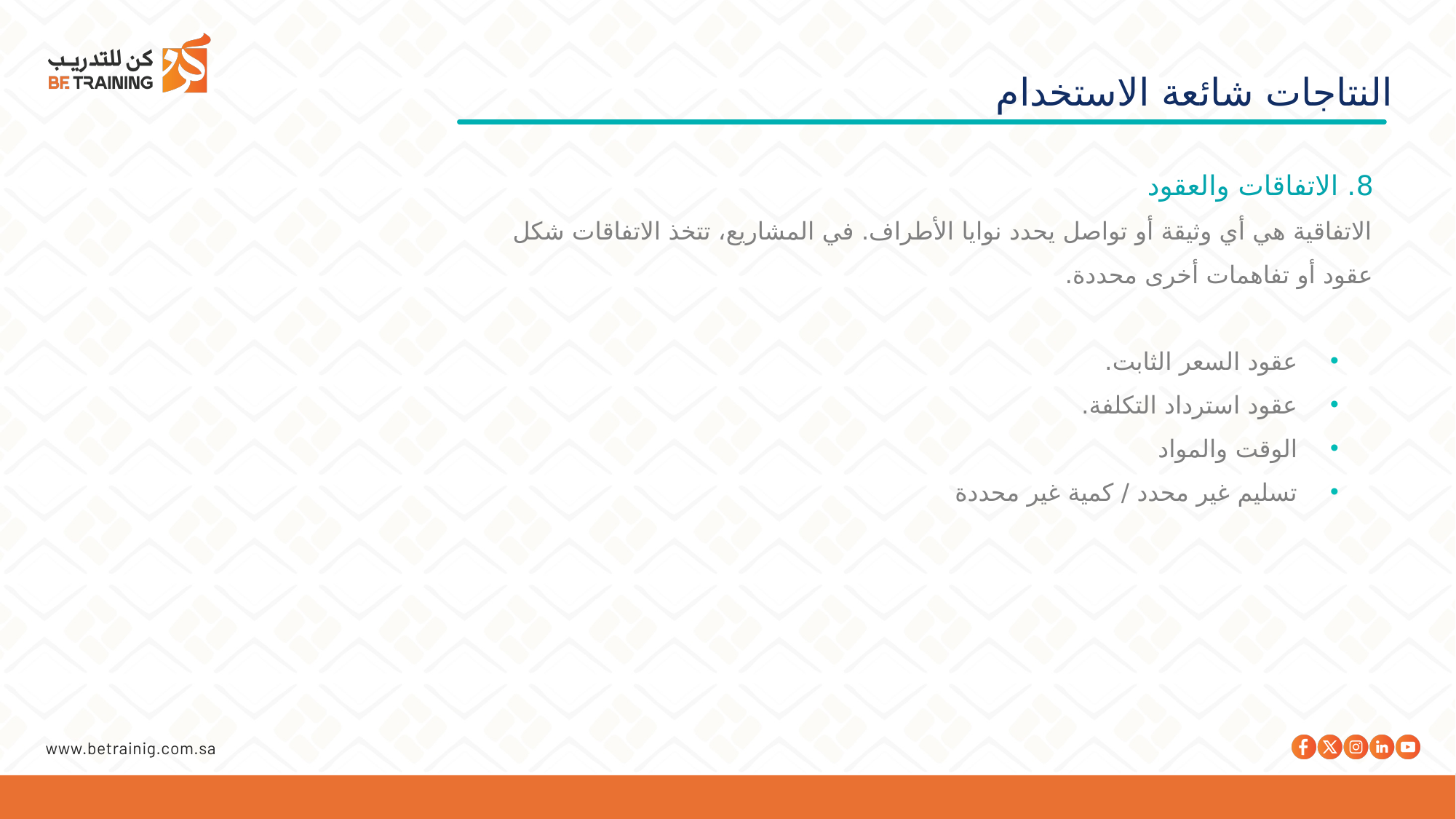

النتاجات شائعة الاستخدام
8. الاتفاقات والعقود
الاتفاقية هي أي وثيقة أو تواصل يحدد نوايا الأطراف. في المشاريع، تتخذ الاتفاقات شكل عقود أو تفاهمات أخرى محددة.

عقود السعر الثابت.
عقود استرداد التكلفة.
الوقت والمواد
تسليم غير محدد / كمية غير محددة